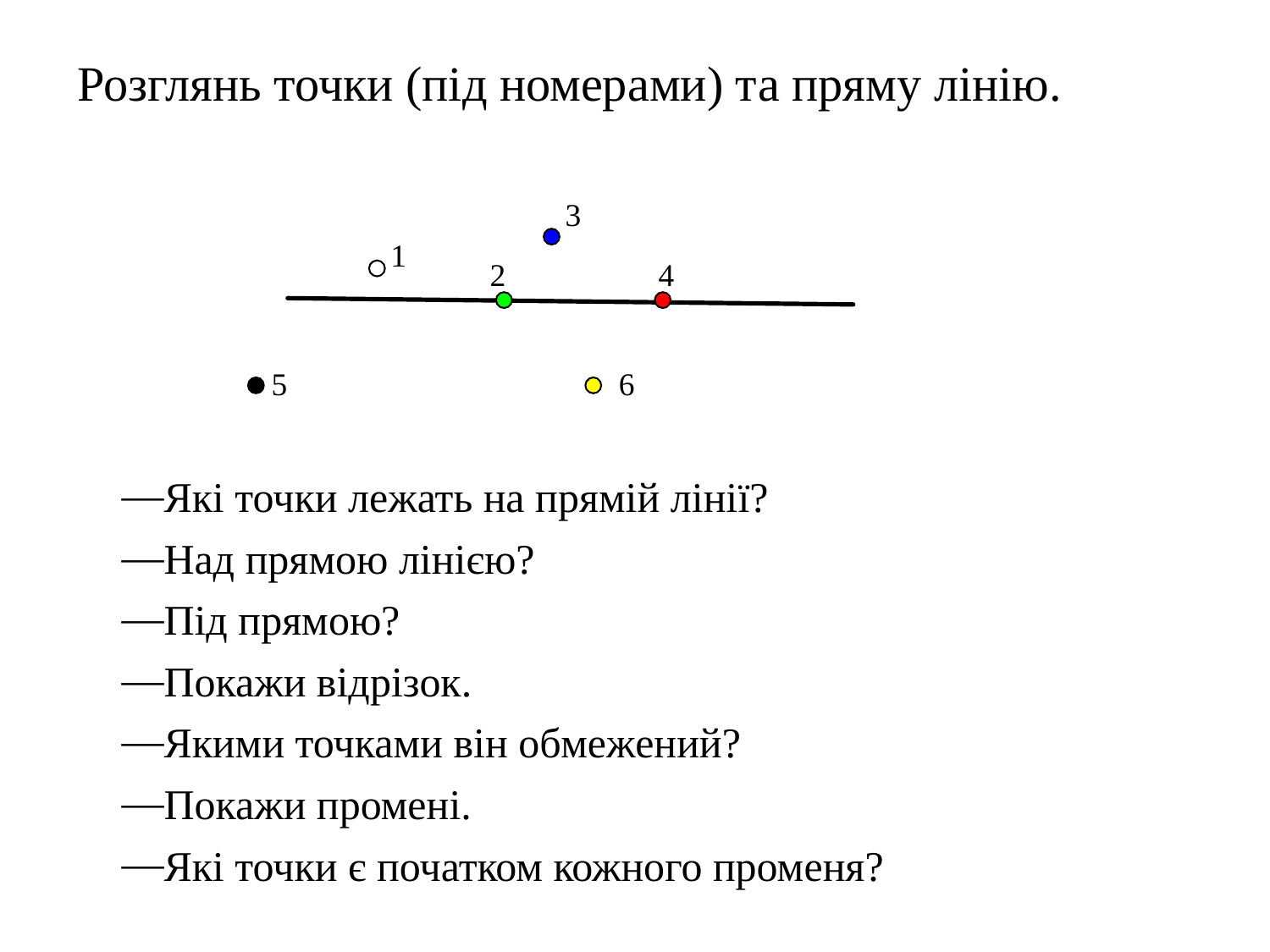

# Розглянь точки (під номерами) та пряму лінію.
3
1

2
4

5
6

Які точки лежать на прямій лінії?
Над прямою лінією?
Під прямою?
Покажи відрізок.
Якими точками він обмежений?
Покажи промені.
Які точки є початком кожного променя?